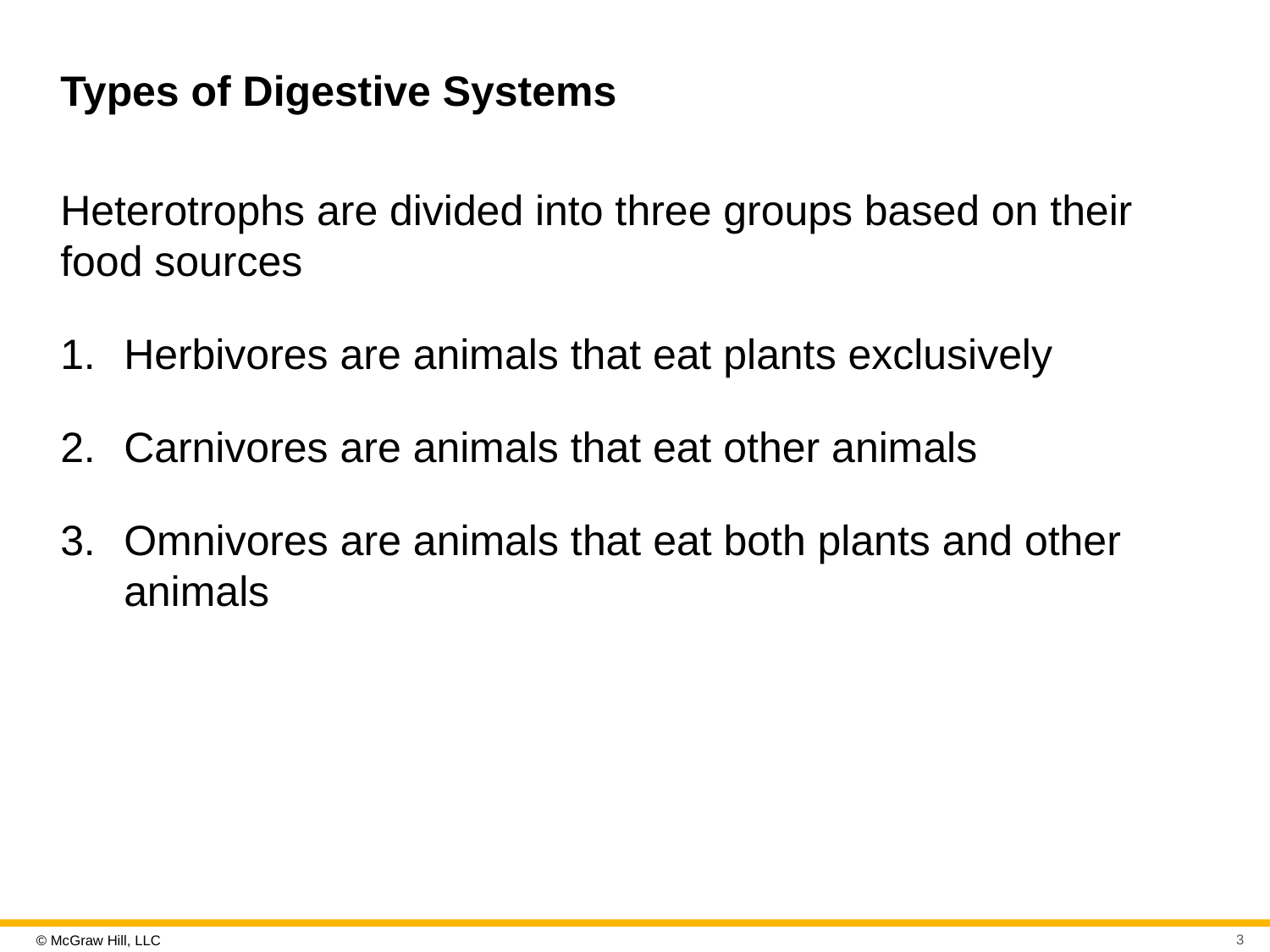

# Types of Digestive Systems
Heterotrophs are divided into three groups based on their food sources
Herbivores are animals that eat plants exclusively
Carnivores are animals that eat other animals
Omnivores are animals that eat both plants and other animals
3